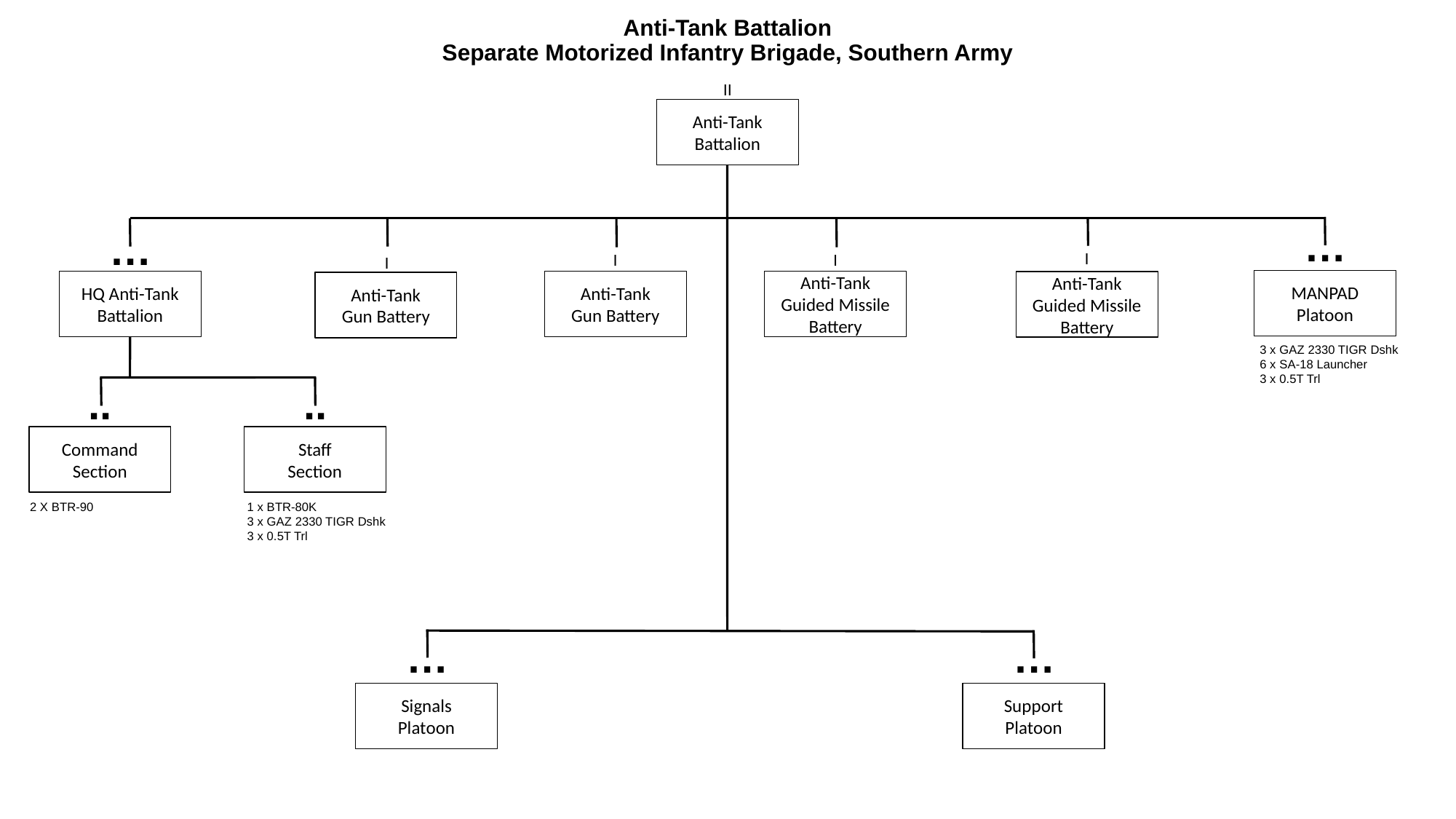

# Anti-Tank Battalion Separate Motorized Infantry Brigade, Southern Army
II
Anti-Tank
Battalion
…
…
I
I
I
I
MANPAD
Platoon
HQ Anti-Tank
Battalion
Anti-Tank
Gun Battery
Anti-Tank
Guided Missile Battery
Anti-Tank
Guided Missile Battery
Anti-Tank
Gun Battery
3 x GAZ 2330 TIGR Dshk
6 x SA-18 Launcher
3 x 0.5T Trl
..
..
Command
Section
Staff
Section
2 X BTR-90
1 x BTR-80K
3 x GAZ 2330 TIGR Dshk
3 x 0.5T Trl
…
…
Signals
Platoon
Support
Platoon